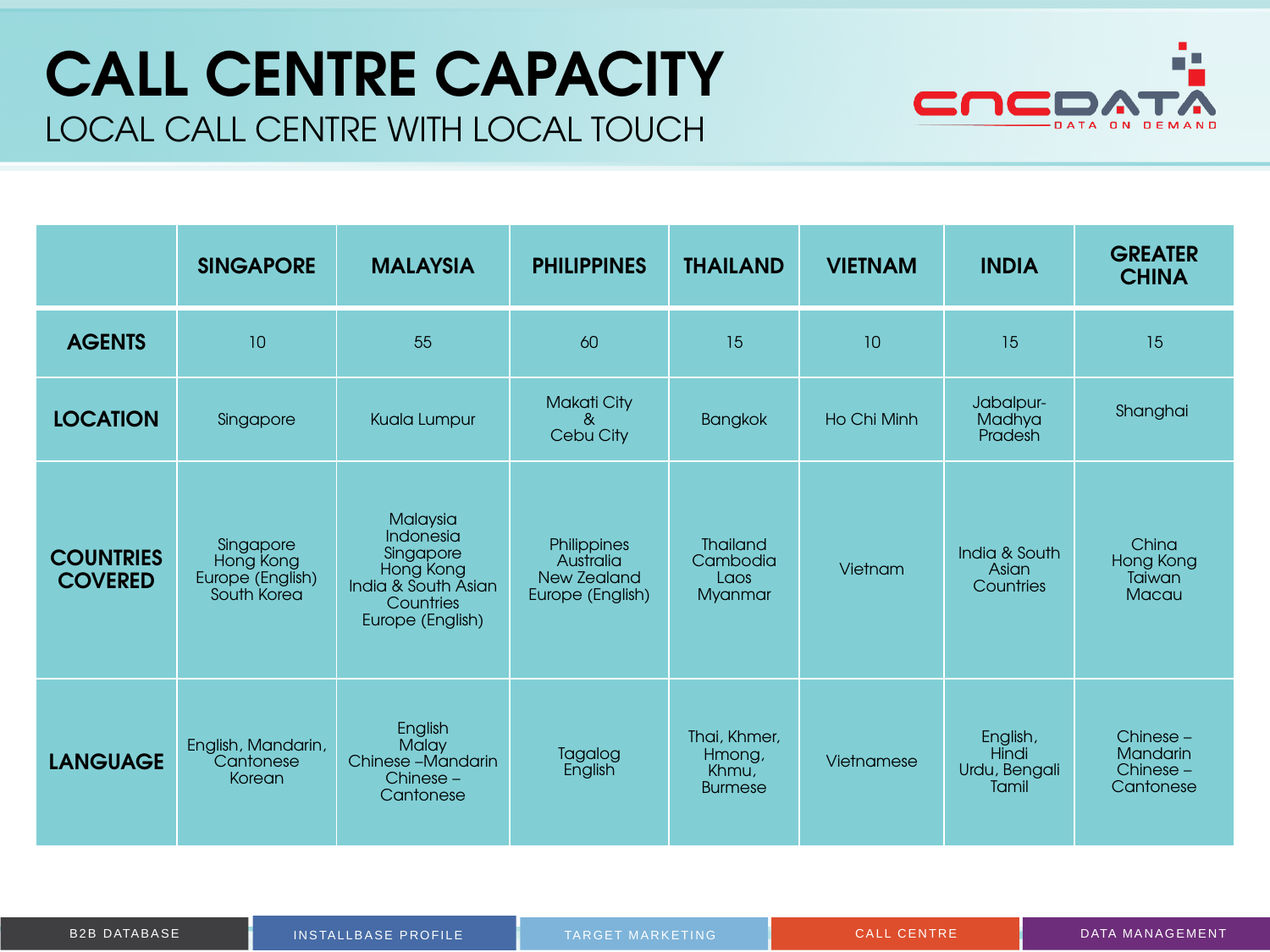

# CALL CENTRE CAPACITY local call centre with local touch
|  | SINGAPORE | MALAYSIA | PHILIPPINES | THAILAND | VIETNAM | INDIA | GREATER CHINA |
| --- | --- | --- | --- | --- | --- | --- | --- |
| AGENTS | 10 | 55 | 60 | 15 | 10 | 15 | 15 |
| LOCATION | Singapore | Kuala Lumpur | Makati City & Cebu City | Bangkok | Ho Chi Minh | Jabalpur- Madhya Pradesh | Shanghai |
| COUNTRIES COVERED | Singapore Hong Kong Europe (English) South Korea | Malaysia Indonesia Singapore Hong Kong India & South Asian Countries Europe (English) | Philippines Australia New Zealand Europe (English) | Thailand Cambodia Laos Myanmar | Vietnam | India & South Asian Countries | China Hong Kong Taiwan Macau |
| LANGUAGE | English, Mandarin, Cantonese Korean | English Malay Chinese –Mandarin Chinese –Cantonese | Tagalog English | Thai, Khmer, Hmong, Khmu, Burmese | Vietnamese | English, Hindi Urdu, Bengali Tamil | Chinese –Mandarin Chinese –Cantonese |